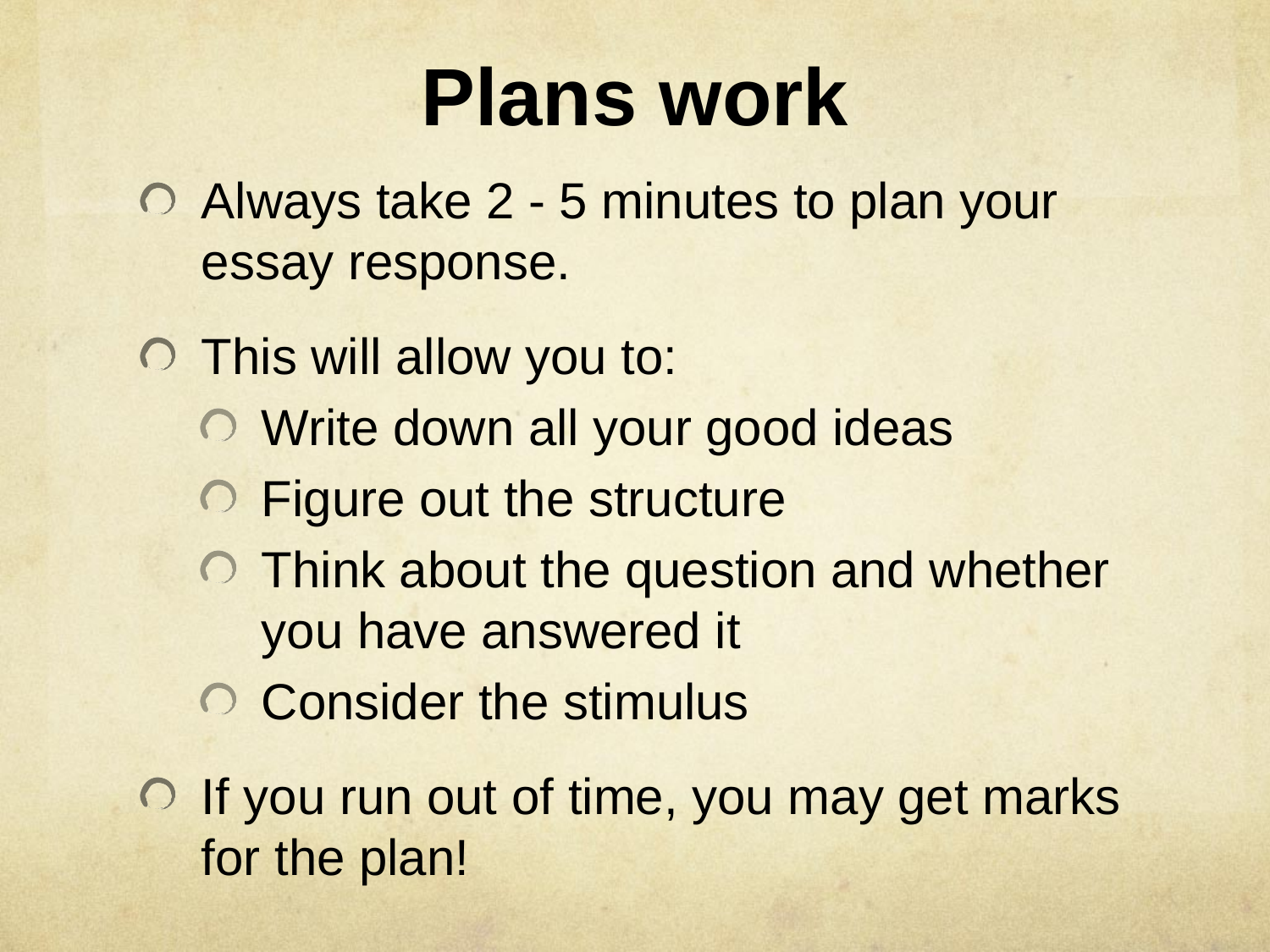

# Plans work
Always take 2 - 5 minutes to plan your essay response.
This will allow you to:
Write down all your good ideas
Figure out the structure
Think about the question and whether you have answered it
Consider the stimulus
If you run out of time, you may get marks for the plan!